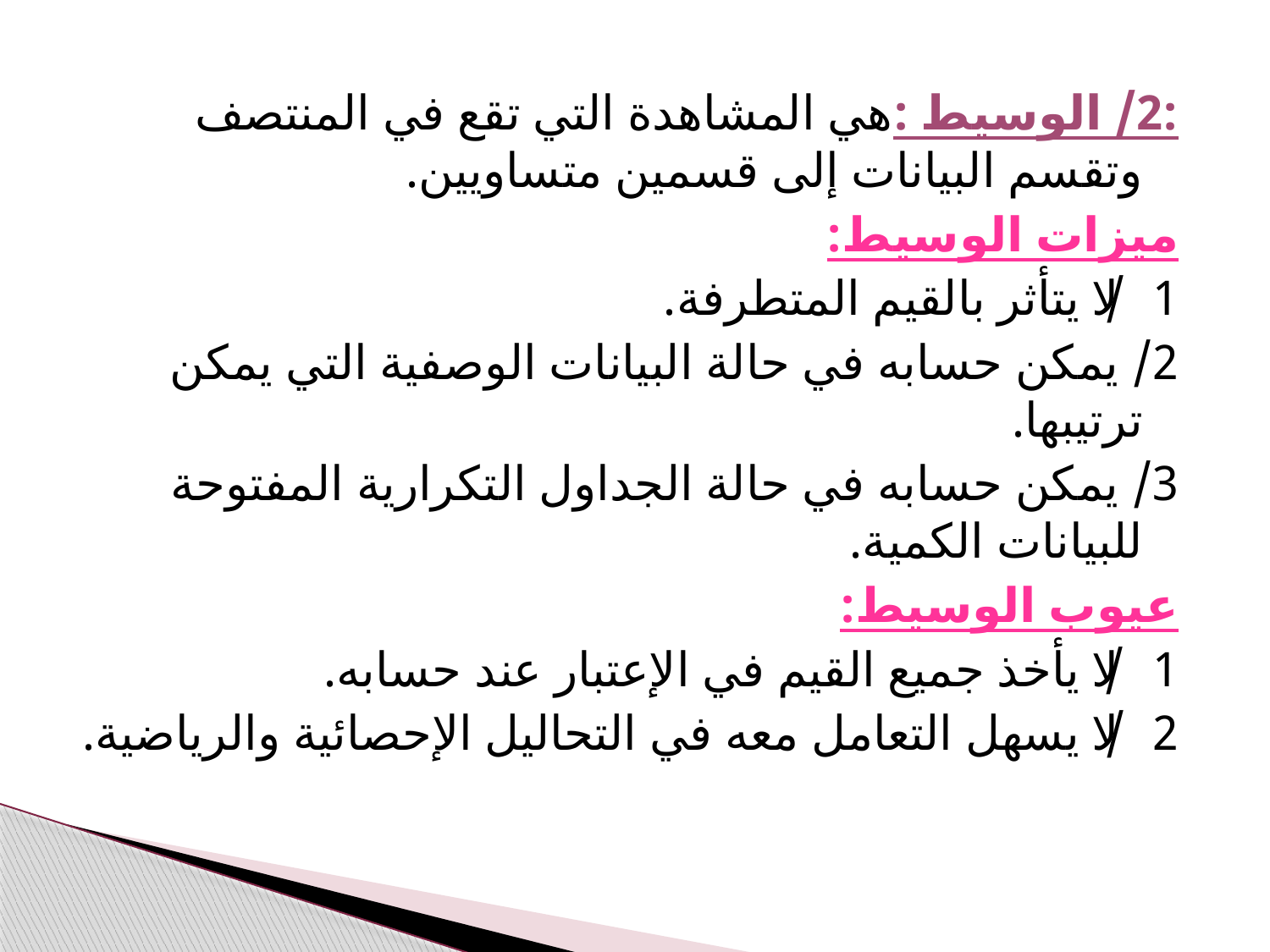

:2/ الوسيط :هي المشاهدة التي تقع في المنتصف وتقسم البيانات إلى قسمين متساويين.
ميزات الوسيط:
1/ لا يتأثر بالقيم المتطرفة.
2/ يمكن حسابه في حالة البيانات الوصفية التي يمكن ترتيبها.
3/ يمكن حسابه في حالة الجداول التكرارية المفتوحة للبيانات الكمية.
عيوب الوسيط:
1/ لا يأخذ جميع القيم في الإعتبار عند حسابه.
2/ لا يسهل التعامل معه في التحاليل الإحصائية والرياضية.